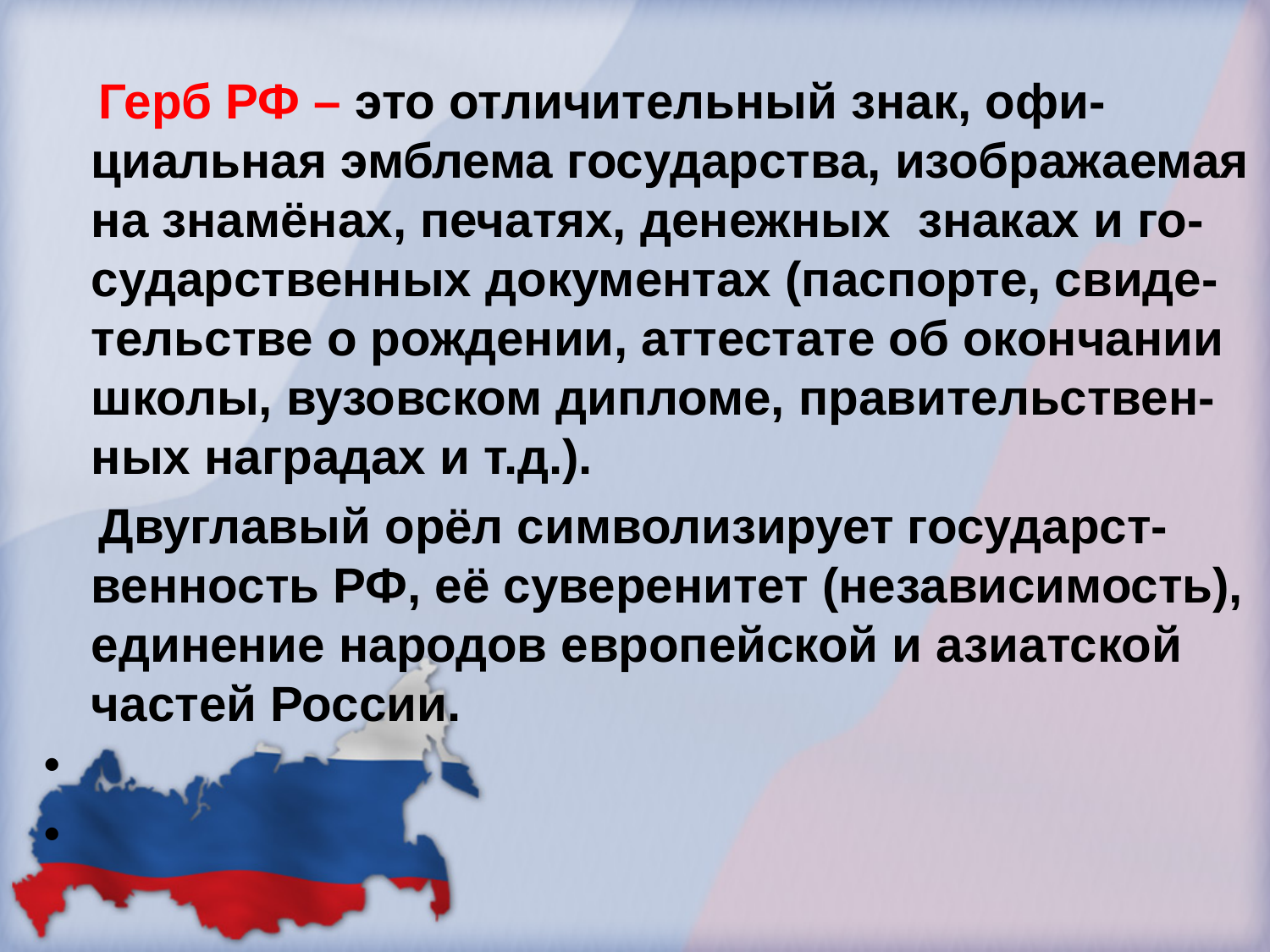

Герб РФ – это отличительный знак, офи-циальная эмблема государства, изображаемая на знамёнах, печатях, денежных  знаках и го-сударственных документах (паспорте, свиде-тельстве о рождении, аттестате об окончании школы, вузовском дипломе, правительствен-ных наградах и т.д.).
    Двуглавый орёл символизирует государст-венность РФ, её суверенитет (независимость), единение народов европейской и азиатской частей России.